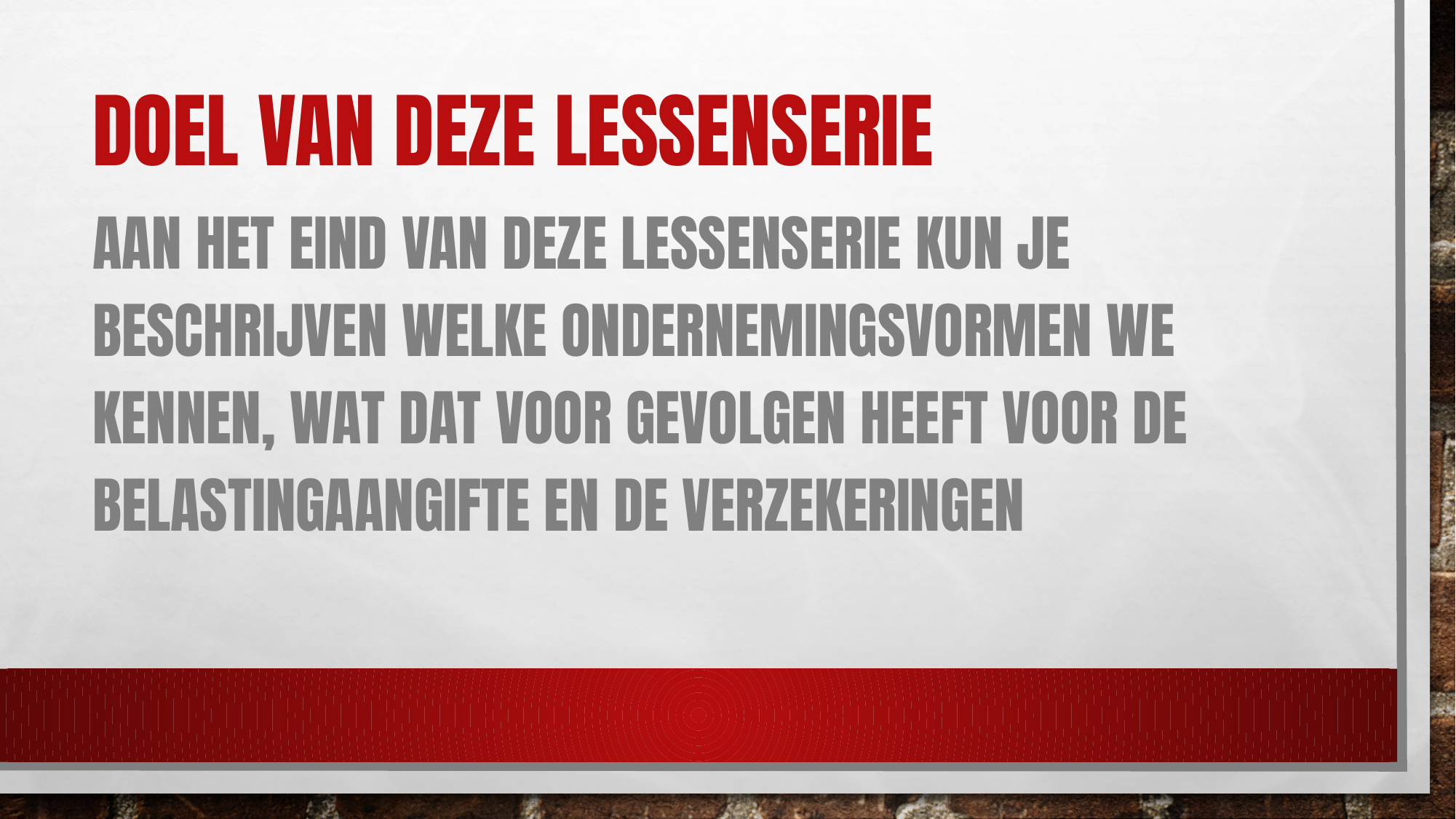

# Doel van deze lessenserie
Aan het eind van deze lessenserie kun je beschrijven welke ondernemingsvormen we kennen, wat dat voor gevolgen heeft voor de belastingaangifte en de verzekeringen